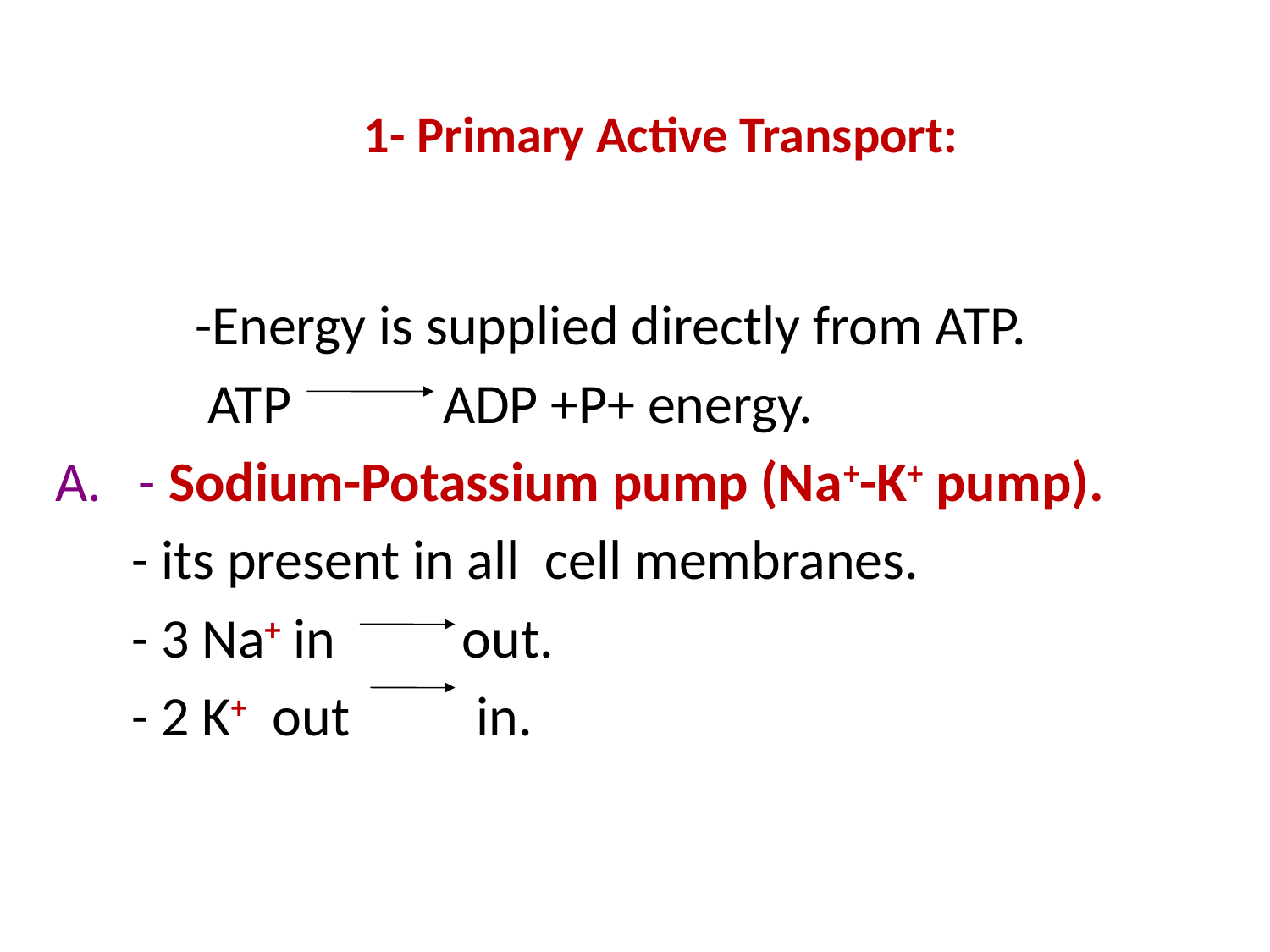

# 1- Primary Active Transport:
           -Energy is supplied directly from ATP.
            ATP            ADP +P+ energy.
- Sodium-Potassium pump (Na+-K+ pump).
      - its present in all  cell membranes.
      - 3 Na+ in          out.
      - 2 K+  out          in.